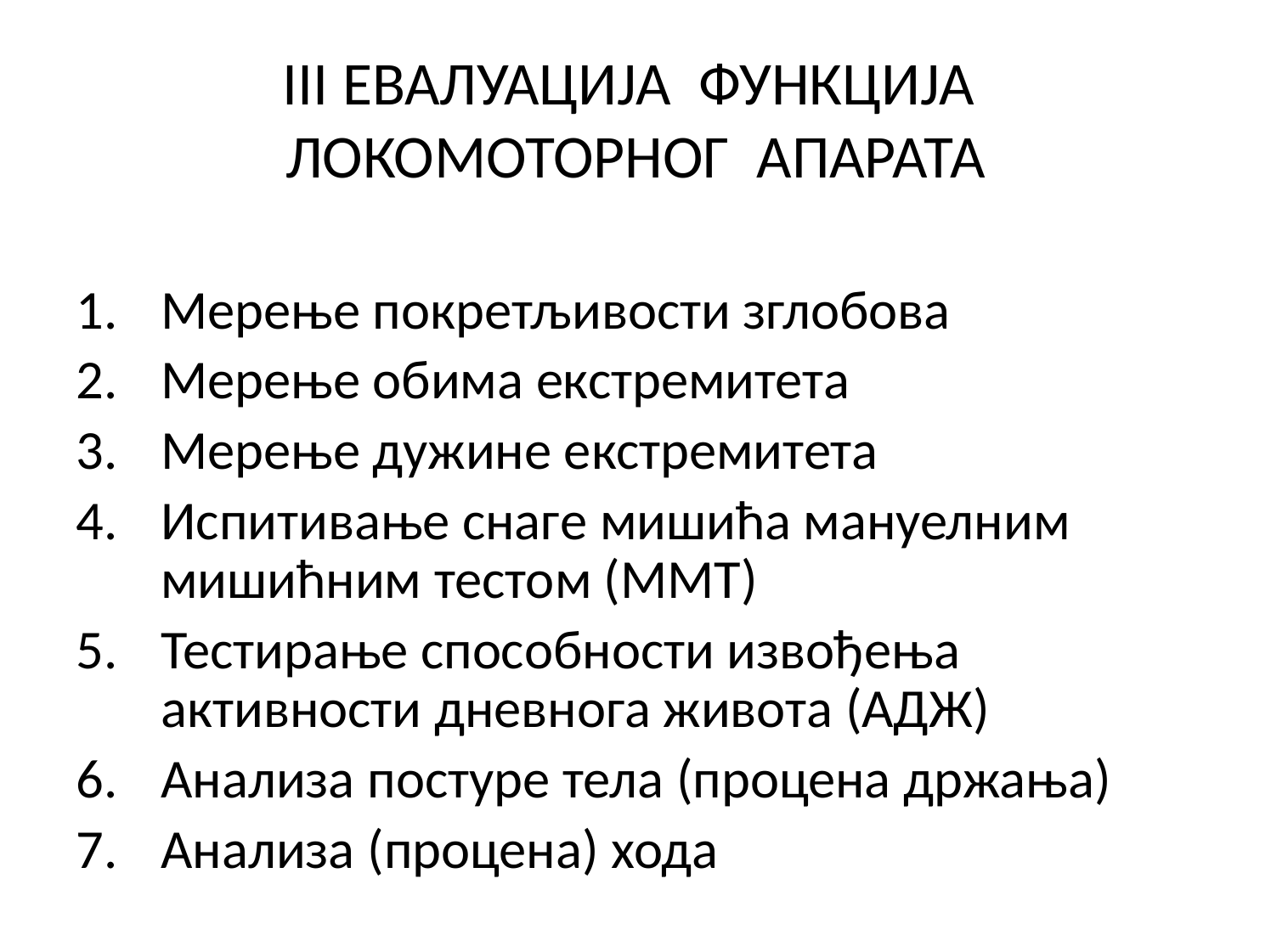

# III ЕВАЛУАЦИЈА  ФУНКЦИЈА  ЛОКОМОТОРНОГ  АПАРАТА
Мерење покретљивости зглобова
Мерење обима екстремитета
Мерење дужине екстремитета
Испитивање снаге мишића мануелним мишићним тестом (ММТ)
Тестирање способности извођења активности дневнога живота (АДЖ)
Анализа постуре тела (процена држања)
Анализа (процена) хода